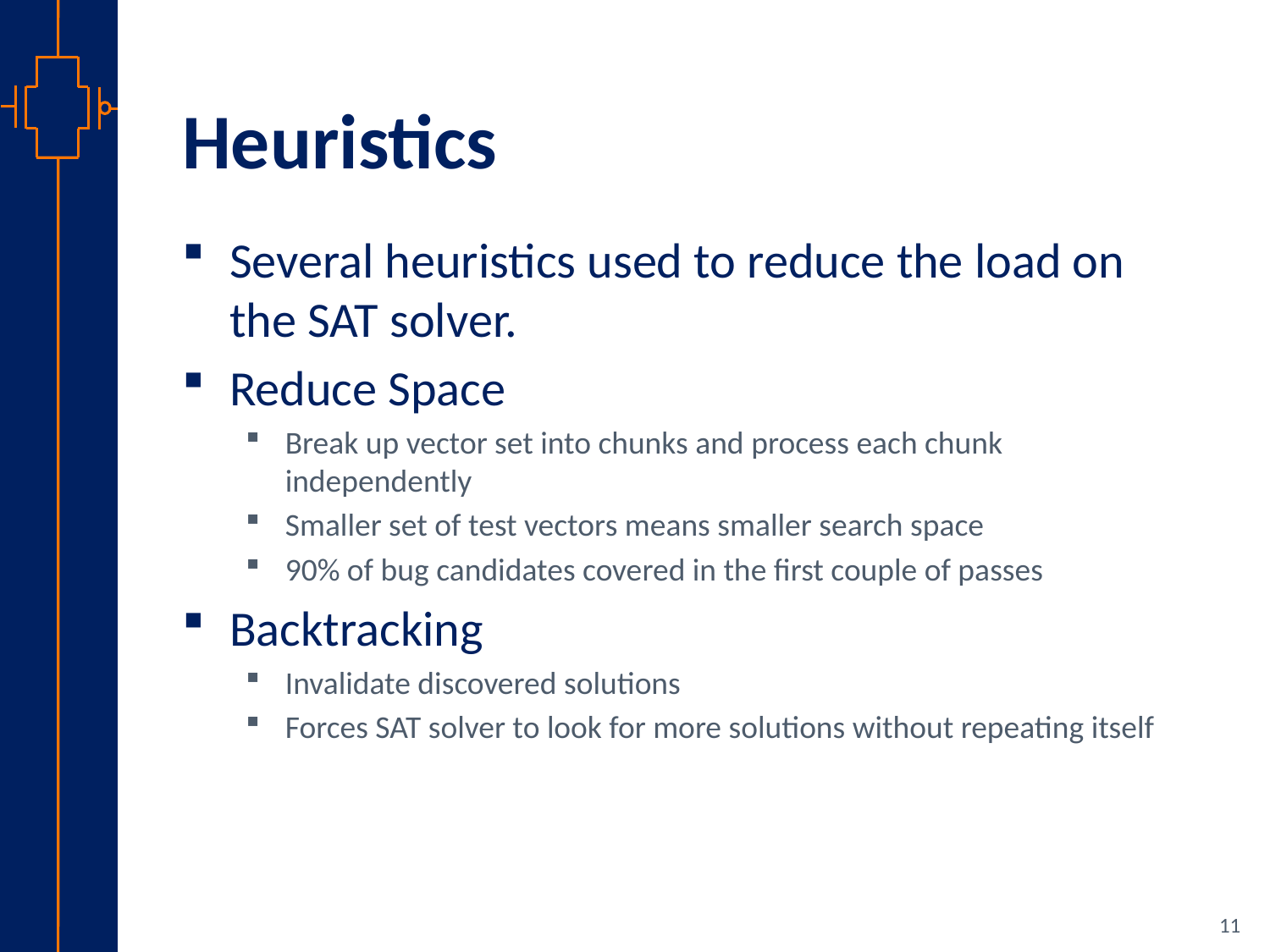

# Heuristics
Several heuristics used to reduce the load on the SAT solver.
Reduce Space
Break up vector set into chunks and process each chunk independently
Smaller set of test vectors means smaller search space
90% of bug candidates covered in the first couple of passes
Backtracking
Invalidate discovered solutions
Forces SAT solver to look for more solutions without repeating itself

11